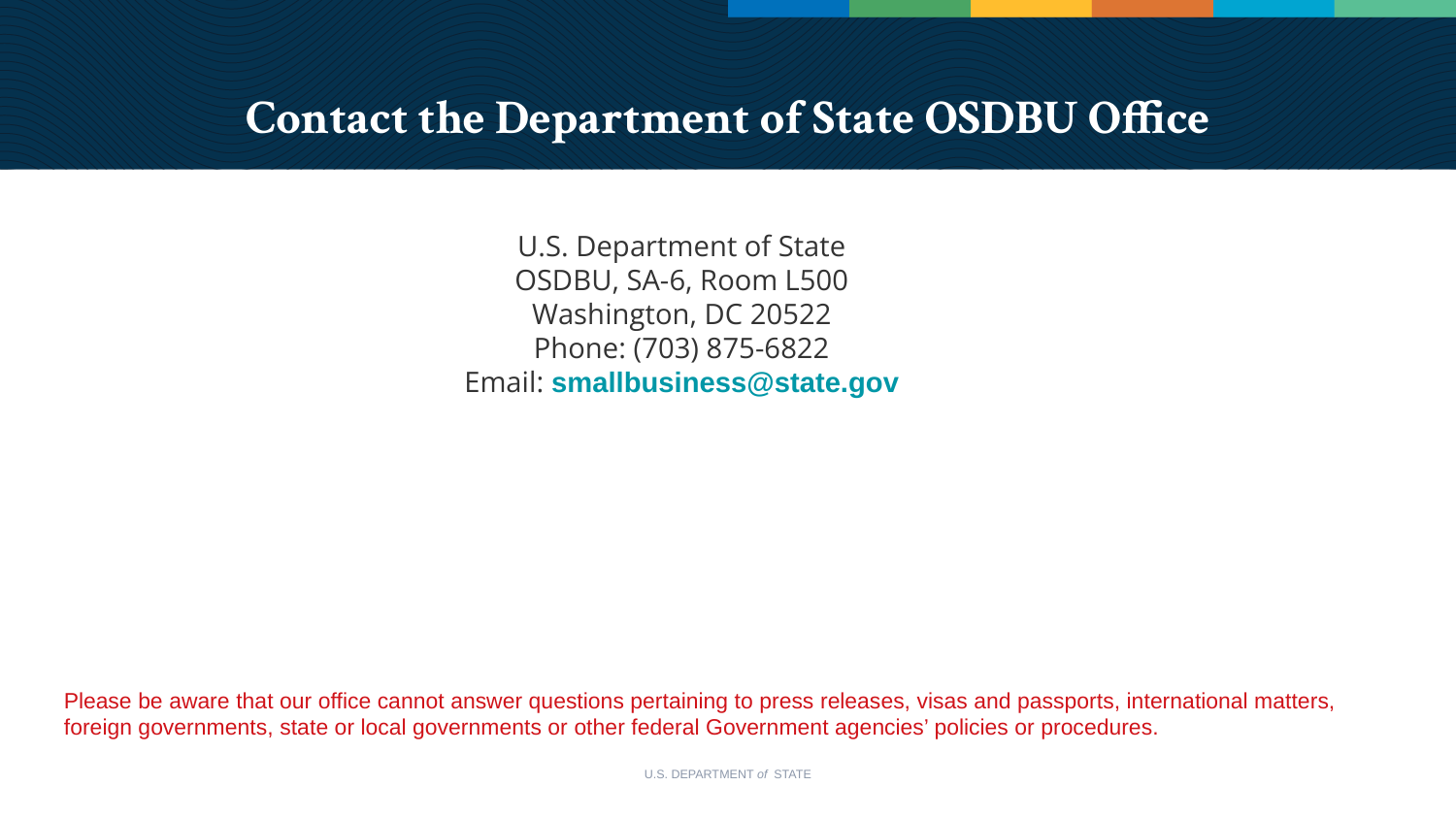

# Contact the Department of State OSDBU Office
U.S. Department of State
OSDBU, SA-6, Room L500
Washington, DC 20522
Phone: (703) 875-6822
Email: smallbusiness@state.gov

Please be aware that our office cannot answer questions pertaining to press releases, visas and passports, international matters, foreign governments, state or local governments or other federal Government agencies’ policies or procedures.